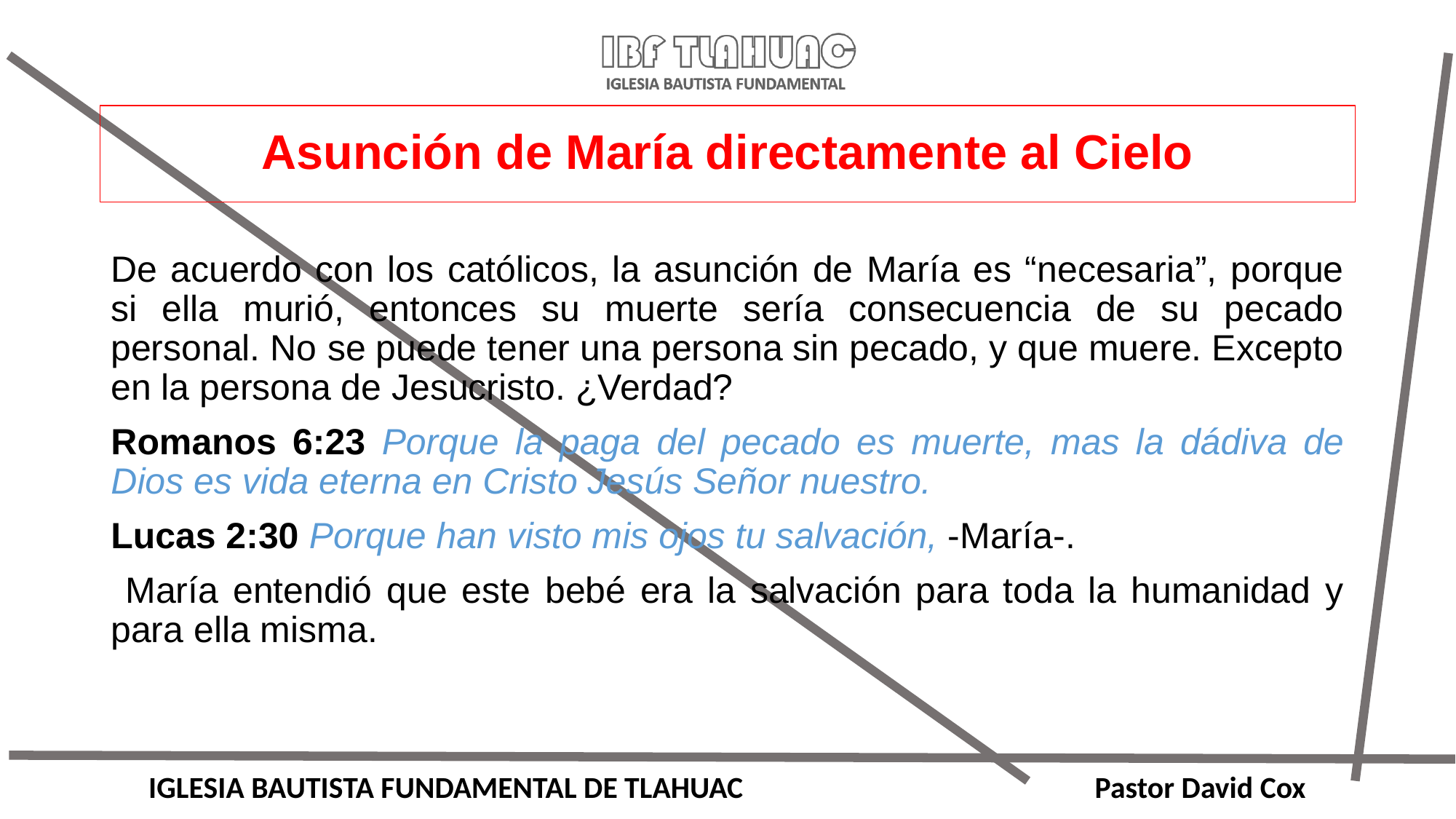

# Asunción de María directamente al Cielo
De acuerdo con los católicos, la asunción de María es “necesaria”, porque si ella murió, entonces su muerte sería consecuencia de su pecado personal. No se puede tener una persona sin pecado, y que muere. Excepto en la persona de Jesucristo. ¿Verdad?
Romanos 6:23 Porque la paga del pecado es muerte, mas la dádiva de Dios es vida eterna en Cristo Jesús Señor nuestro.
Lucas 2:30 Porque han visto mis ojos tu salvación, -María-.
 María entendió que este bebé era la salvación para toda la humanidad y para ella misma.

IGLESIA BAUTISTA FUNDAMENTAL DE TLAHUAC                                                   Pastor David Cox